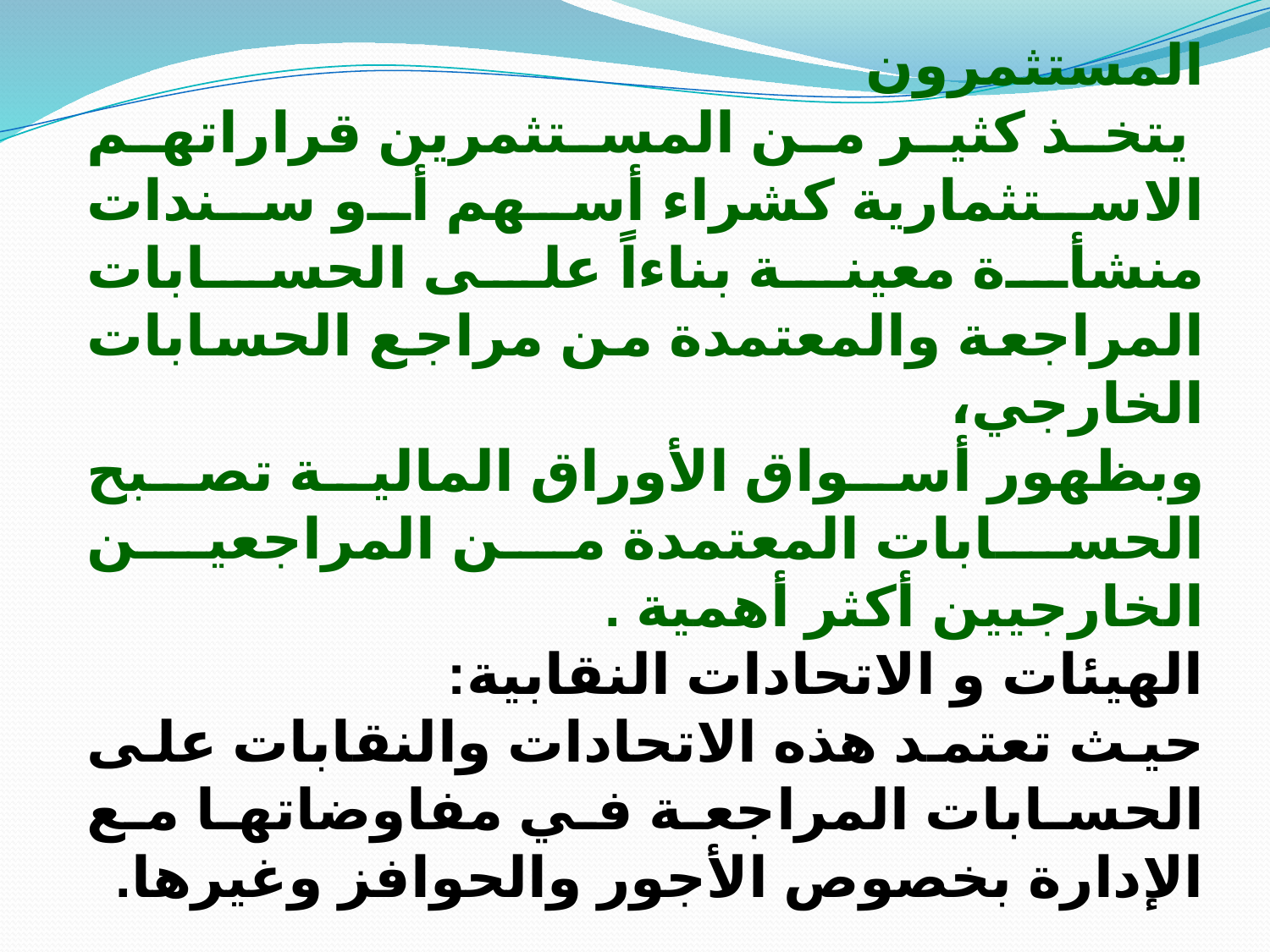

المستثمرون
 يتخذ كثير من المستثمرين قراراتهم الاستثمارية كشراء أسهم أو سندات منشأة معينة بناءاً على الحسابات المراجعة والمعتمدة من مراجع الحسابات الخارجي،
وبظهور أسواق الأوراق المالية تصبح الحسابات المعتمدة من المراجعين الخارجيين أكثر أهمية .
الهيئات و الاتحادات النقابية:
حيث تعتمد هذه الاتحادات والنقابات على الحسابات المراجعة في مفاوضاتها مع الإدارة بخصوص الأجور والحوافز وغيرها.